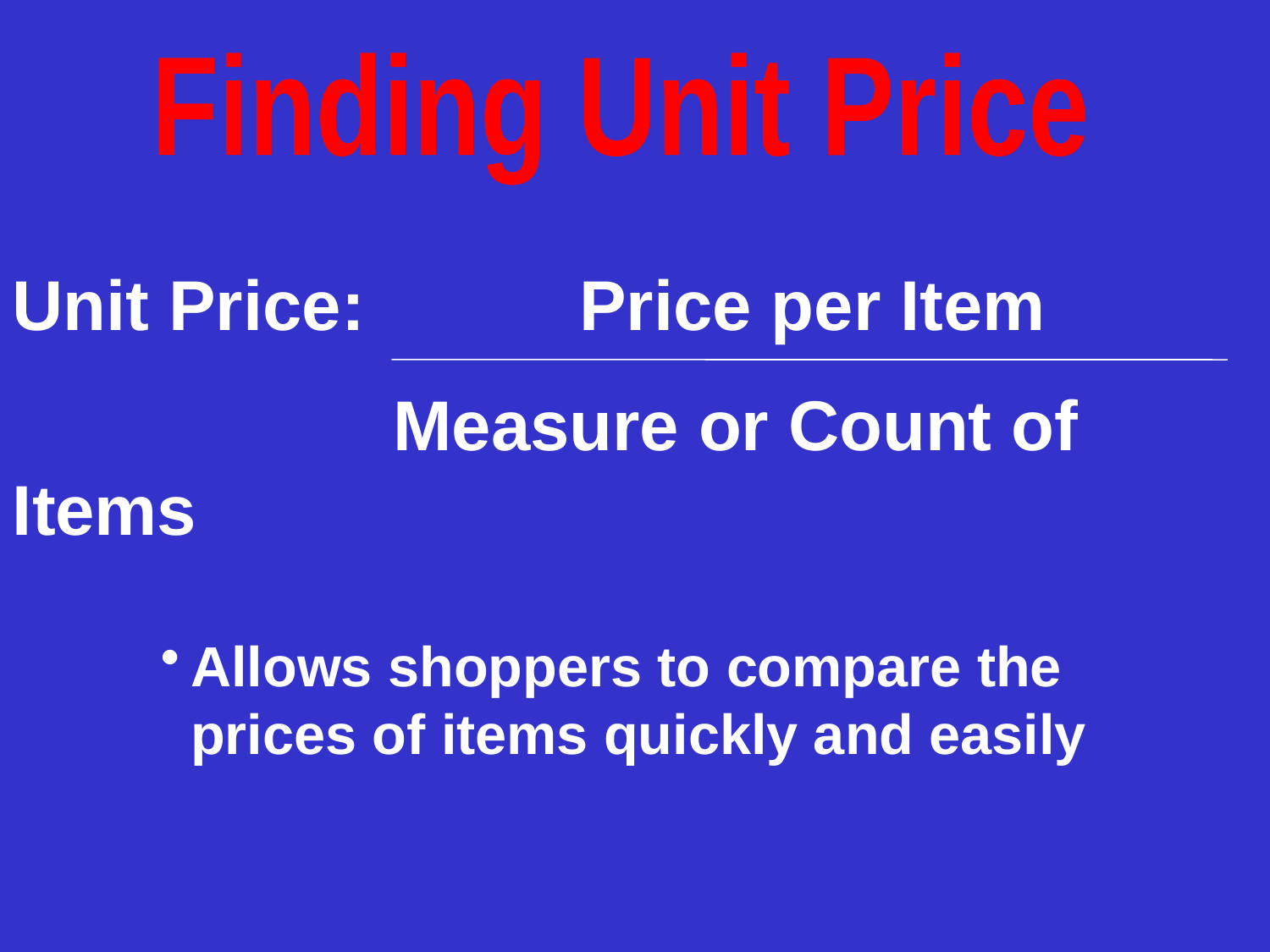

Finding Unit Price

Unit Price: 		   Price per Item
			Measure or Count of Items

Allows shoppers to compare the prices of items quickly and easily